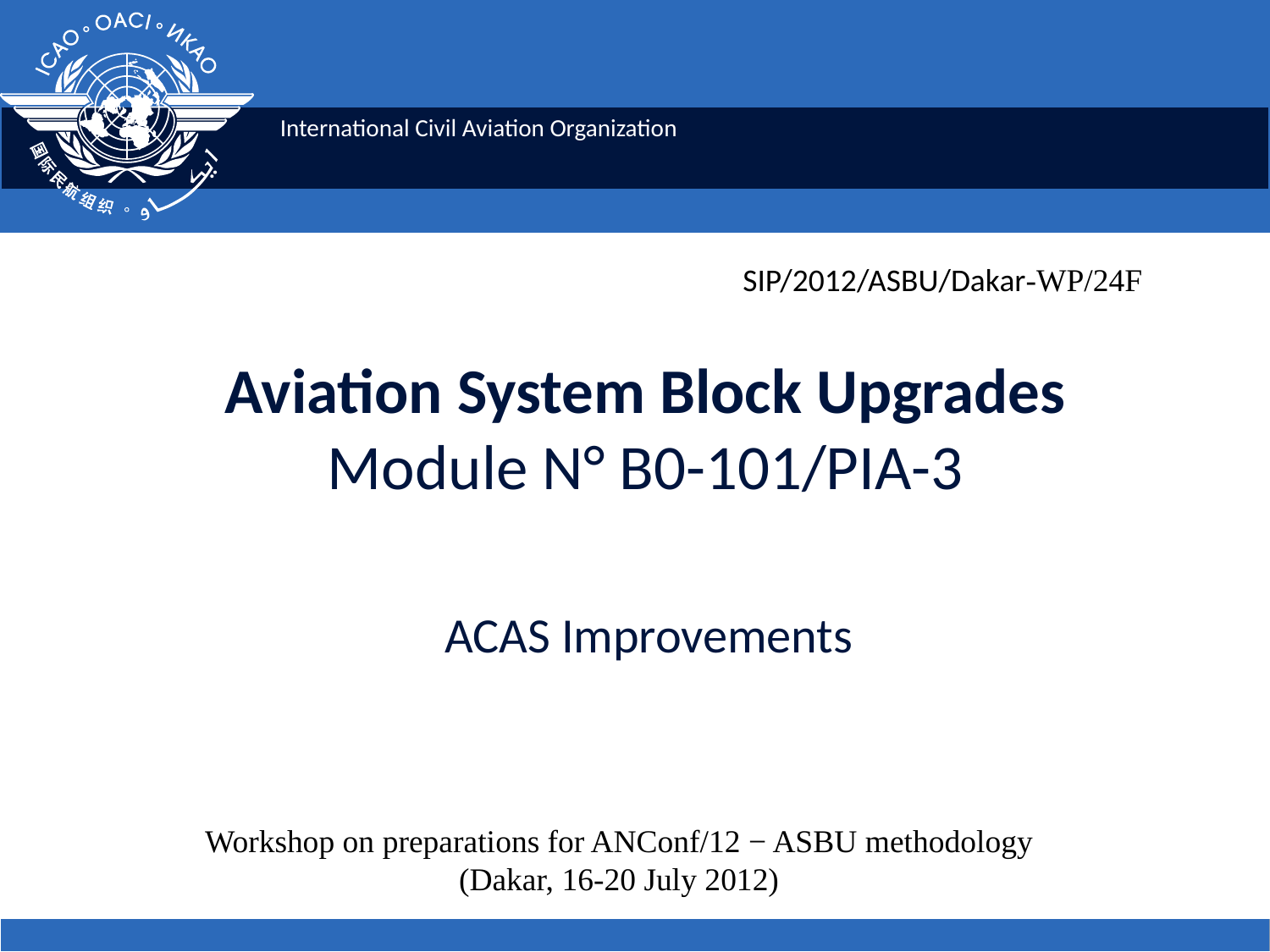

SIP/2012/ASBU/Dakar-WP/24F
# Aviation System Block Upgrades Module N° B0-101/PIA-3 ACAS Improvements
Workshop on preparations for ANConf/12 − ASBU methodology
(Dakar, 16-20 July 2012)